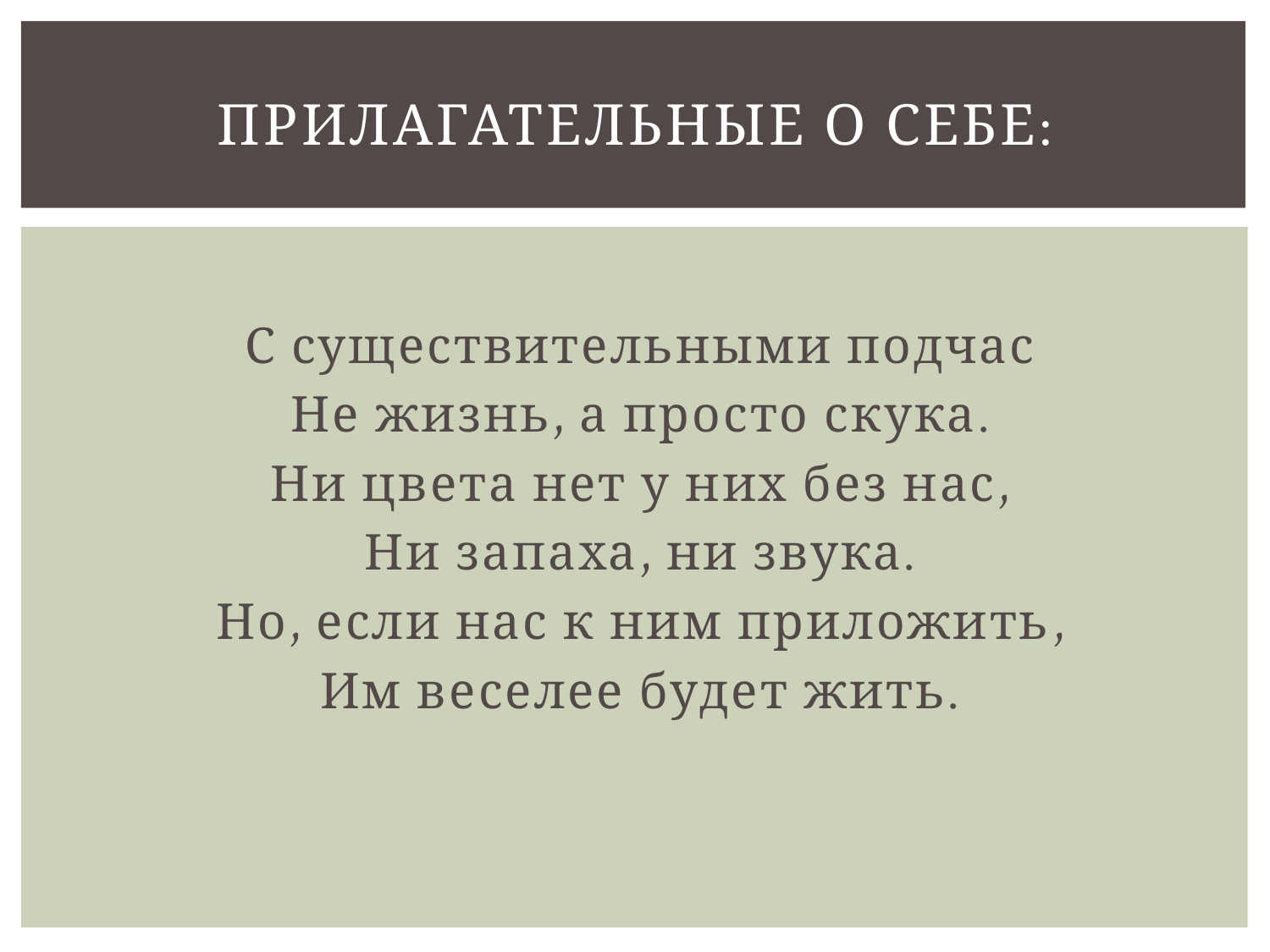

# Прилагательные о себе:

С существительными подчас
Не жизнь, а просто скука.
Ни цвета нет у них без нас,
Ни запаха, ни звука.
Но, если нас к ним приложить,
Им веселее будет жить.